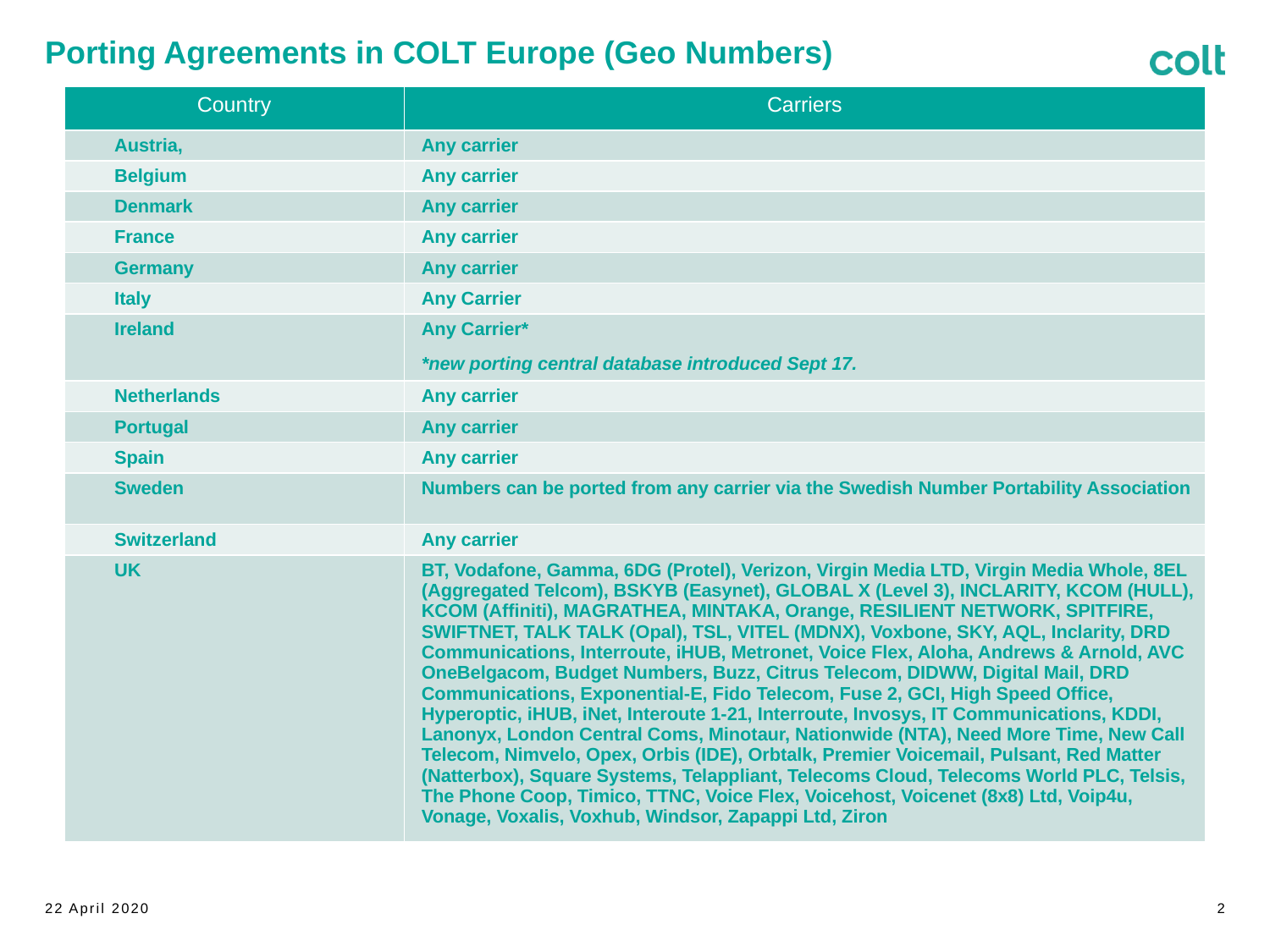

# Porting Agreements in COLT Europe (Geo Numbers)
| Country | Carriers |
| --- | --- |
| Austria, | Any carrier |
| Belgium | Any carrier |
| Denmark | Any carrier |
| France | Any carrier |
| Germany | Any carrier |
| Italy | Any Carrier |
| Ireland | Any Carrier\* \*new porting central database introduced Sept 17. |
| Netherlands | Any carrier |
| Portugal | Any carrier |
| Spain | Any carrier |
| Sweden | Numbers can be ported from any carrier via the Swedish Number Portability Association |
| Switzerland | Any carrier |
| UK | BT, Vodafone, Gamma, 6DG (Protel), Verizon, Virgin Media LTD, Virgin Media Whole, 8EL (Aggregated Telcom), BSKYB (Easynet), GLOBAL X (Level 3), INCLARITY, KCOM (HULL), KCOM (Affiniti), MAGRATHEA, MINTAKA, Orange, RESILIENT NETWORK, SPITFIRE, SWIFTNET, TALK TALK (Opal), TSL, VITEL (MDNX), Voxbone, SKY, AQL, Inclarity, DRD Communications, Interroute, iHUB, Metronet, Voice Flex, Aloha, Andrews & Arnold, AVC OneBelgacom, Budget Numbers, Buzz, Citrus Telecom, DIDWW, Digital Mail, DRD Communications, Exponential-E, Fido Telecom, Fuse 2, GCI, High Speed Office, Hyperoptic, iHUB, iNet, Interoute 1-21, Interroute, Invosys, IT Communications, KDDI, Lanonyx, London Central Coms, Minotaur, Nationwide (NTA), Need More Time, New Call Telecom, Nimvelo, Opex, Orbis (IDE), Orbtalk, Premier Voicemail, Pulsant, Red Matter (Natterbox), Square Systems, Telappliant, Telecoms Cloud, Telecoms World PLC, Telsis, The Phone Coop, Timico, TTNC, Voice Flex, Voicehost, Voicenet (8x8) Ltd, Voip4u, Vonage, Voxalis, Voxhub, Windsor, Zapappi Ltd, Ziron |
22 April 2020
2